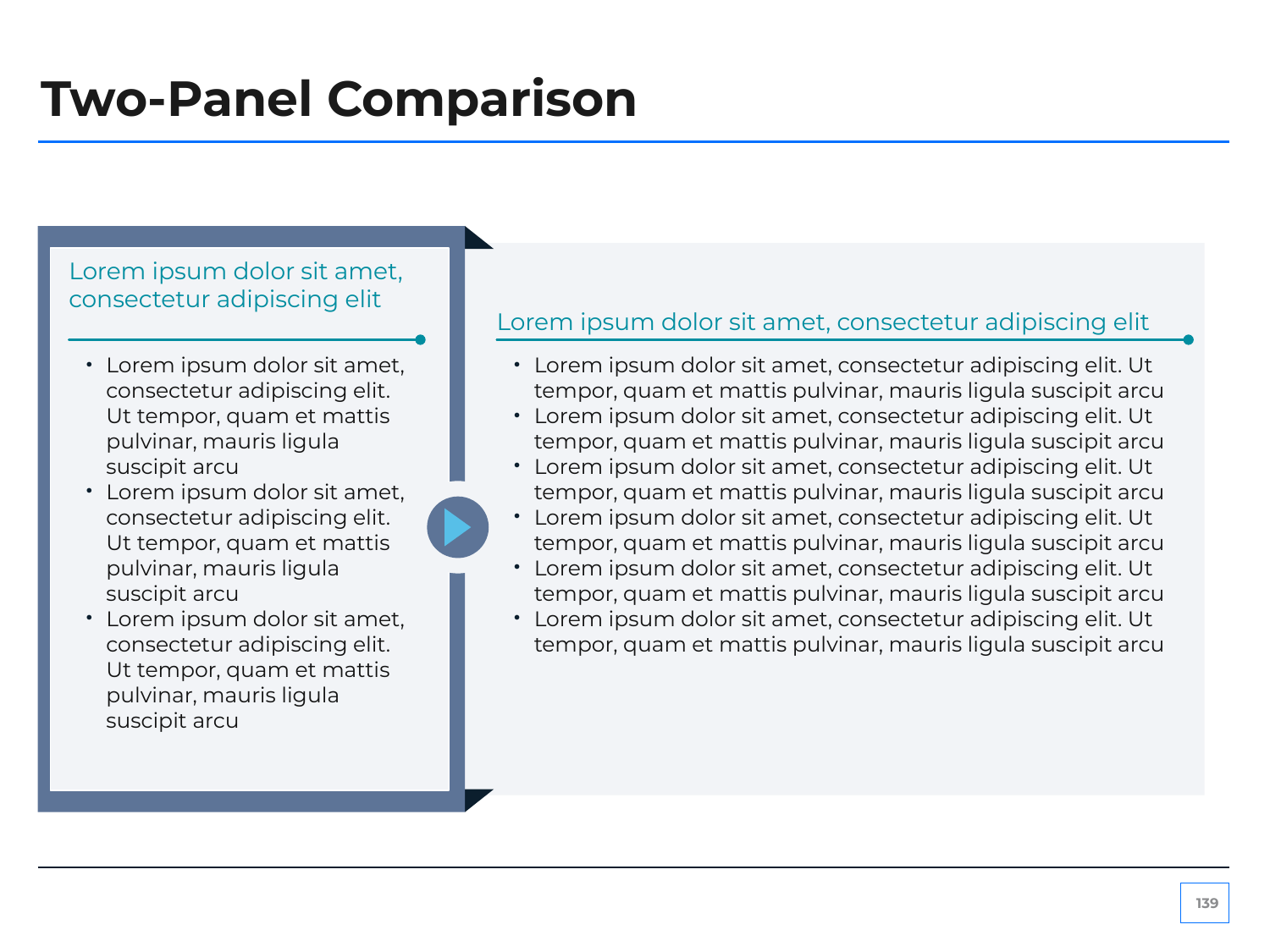

# Two-Panel Comparison

Lorem ipsum dolor sit amet, consectetur adipiscing elit
Lorem ipsum dolor sit amet, consectetur adipiscing elit
Lorem ipsum dolor sit amet, consectetur adipiscing elit. Ut tempor, quam et mattis pulvinar, mauris ligula suscipit arcu
Lorem ipsum dolor sit amet, consectetur adipiscing elit. Ut tempor, quam et mattis pulvinar, mauris ligula suscipit arcu
Lorem ipsum dolor sit amet, consectetur adipiscing elit. Ut tempor, quam et mattis pulvinar, mauris ligula suscipit arcu
Lorem ipsum dolor sit amet, consectetur adipiscing elit. Ut tempor, quam et mattis pulvinar, mauris ligula suscipit arcu
Lorem ipsum dolor sit amet, consectetur adipiscing elit. Ut tempor, quam et mattis pulvinar, mauris ligula suscipit arcu
Lorem ipsum dolor sit amet, consectetur adipiscing elit. Ut tempor, quam et mattis pulvinar, mauris ligula suscipit arcu
Lorem ipsum dolor sit amet, consectetur adipiscing elit. Ut tempor, quam et mattis pulvinar, mauris ligula suscipit arcu
Lorem ipsum dolor sit amet, consectetur adipiscing elit. Ut tempor, quam et mattis pulvinar, mauris ligula suscipit arcu
Lorem ipsum dolor sit amet, consectetur adipiscing elit. Ut tempor, quam et mattis pulvinar, mauris ligula suscipit arcu

139